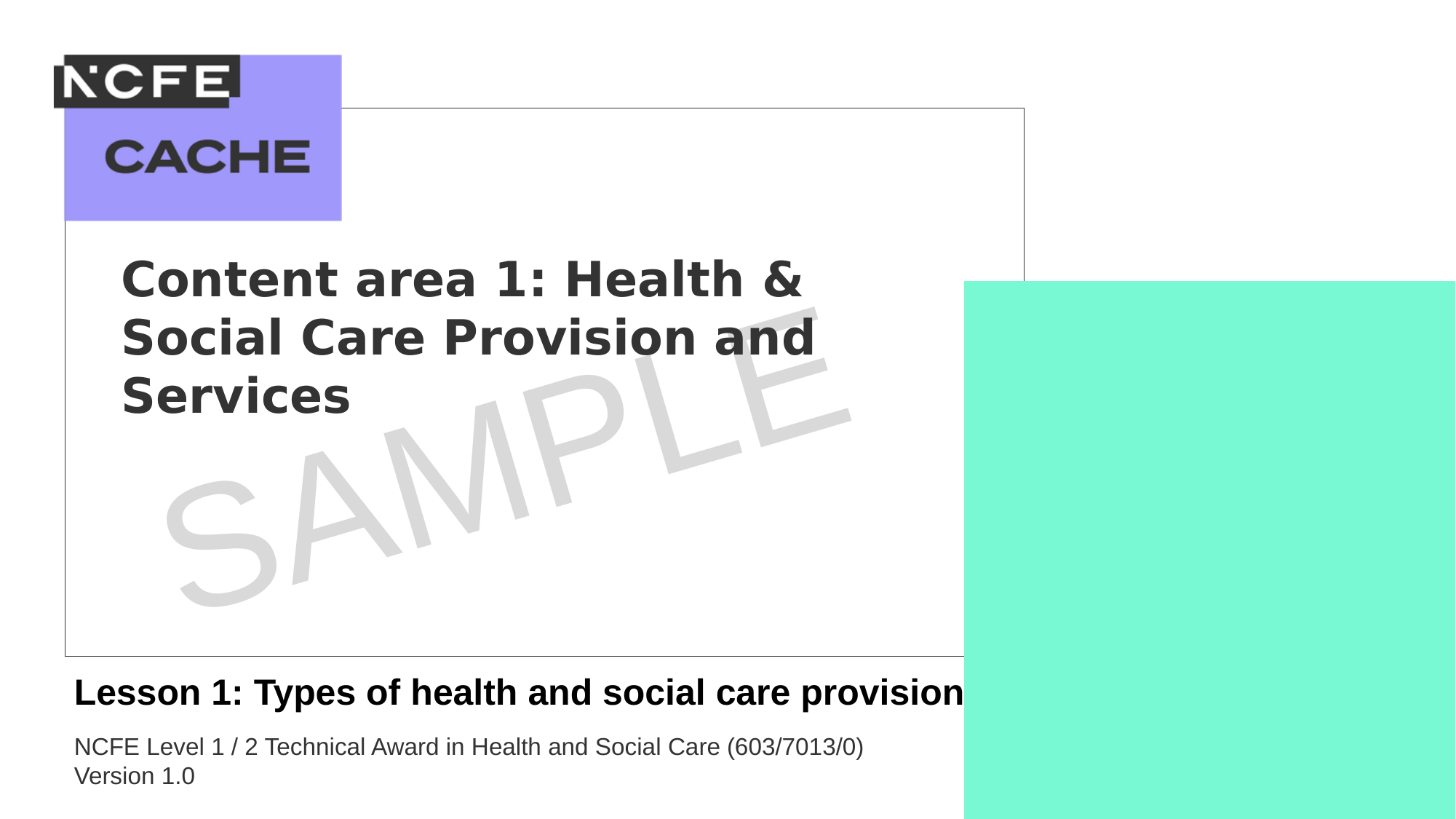

Content area 1: Health & Social Care Provision and Services

Lesson 1: Types of health and social care provision

NCFE Level 1 / 2 Technical Award in Health and Social Care (603/7013/0)
Version 1.0